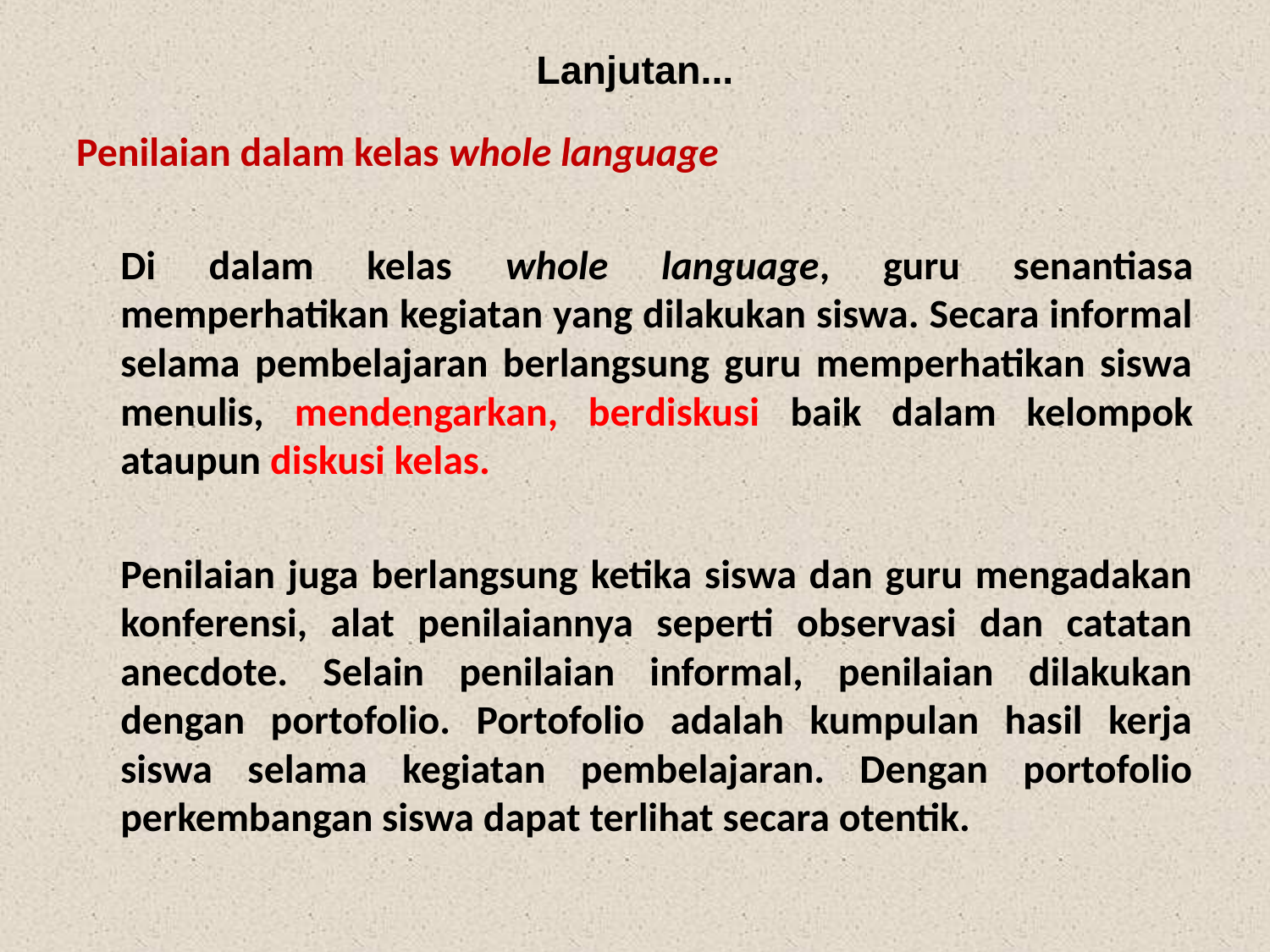

# Lanjutan...
Penilaian dalam kelas whole language

	Di dalam kelas whole language, guru senantiasa memperhatikan kegiatan yang dilakukan siswa. Secara informal selama pembelajaran berlangsung guru memperhatikan siswa menulis, mendengarkan, berdiskusi baik dalam kelompok ataupun diskusi kelas.

	Penilaian juga berlangsung ketika siswa dan guru mengadakan konferensi, alat penilaiannya seperti observasi dan catatan anecdote. Selain penilaian informal, penilaian dilakukan dengan portofolio. Portofolio adalah kumpulan hasil kerja siswa selama kegiatan pembelajaran. Dengan portofolio perkembangan siswa dapat terlihat secara otentik.